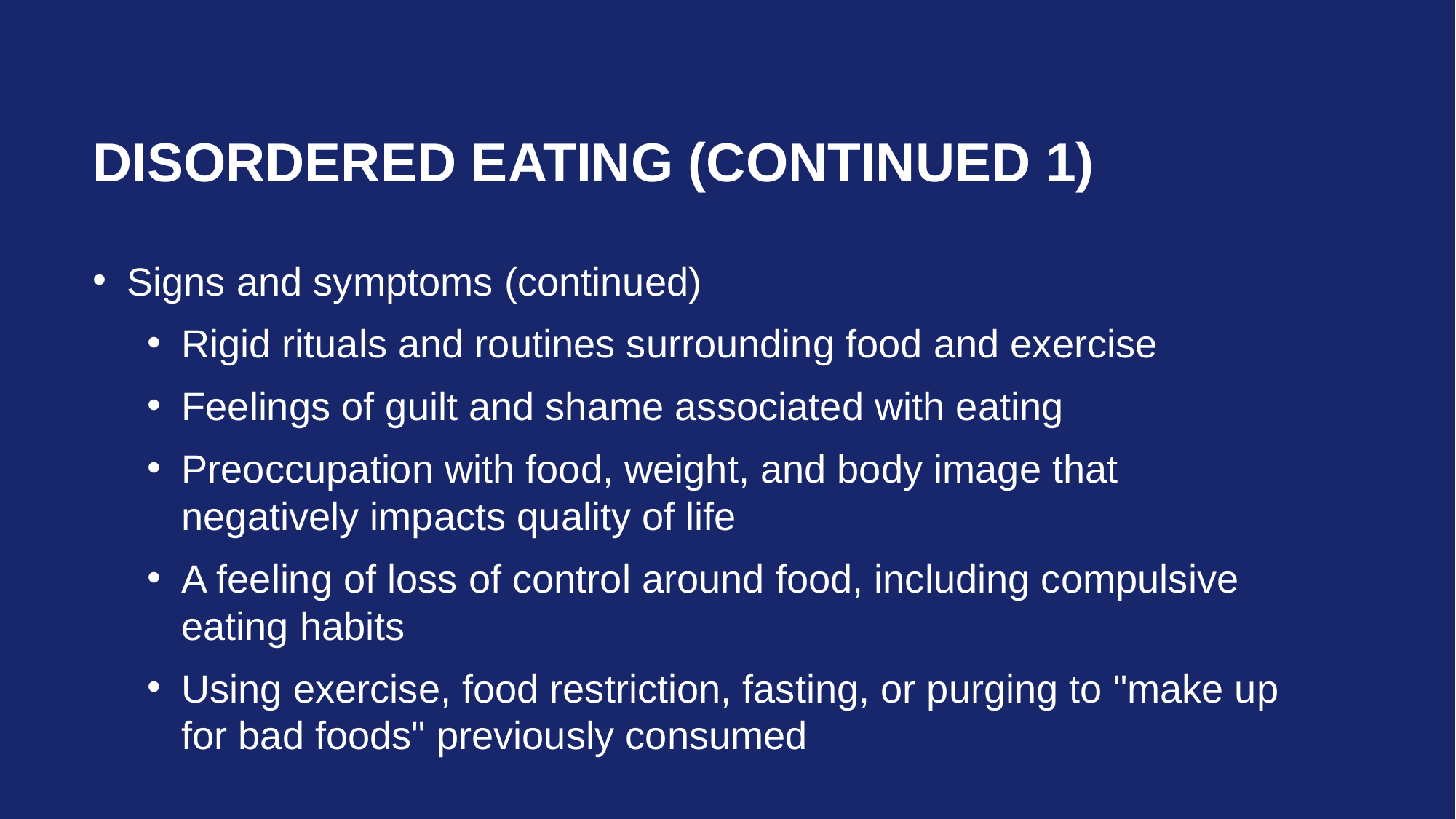

# Disordered eating (continued 1)
Signs and symptoms (continued)
Rigid rituals and routines surrounding food and exercise
Feelings of guilt and shame associated with eating
Preoccupation with food, weight, and body image that negatively impacts quality of life
A feeling of loss of control around food, including compulsive eating habits
Using exercise, food restriction, fasting, or purging to "make up for bad foods" previously consumed